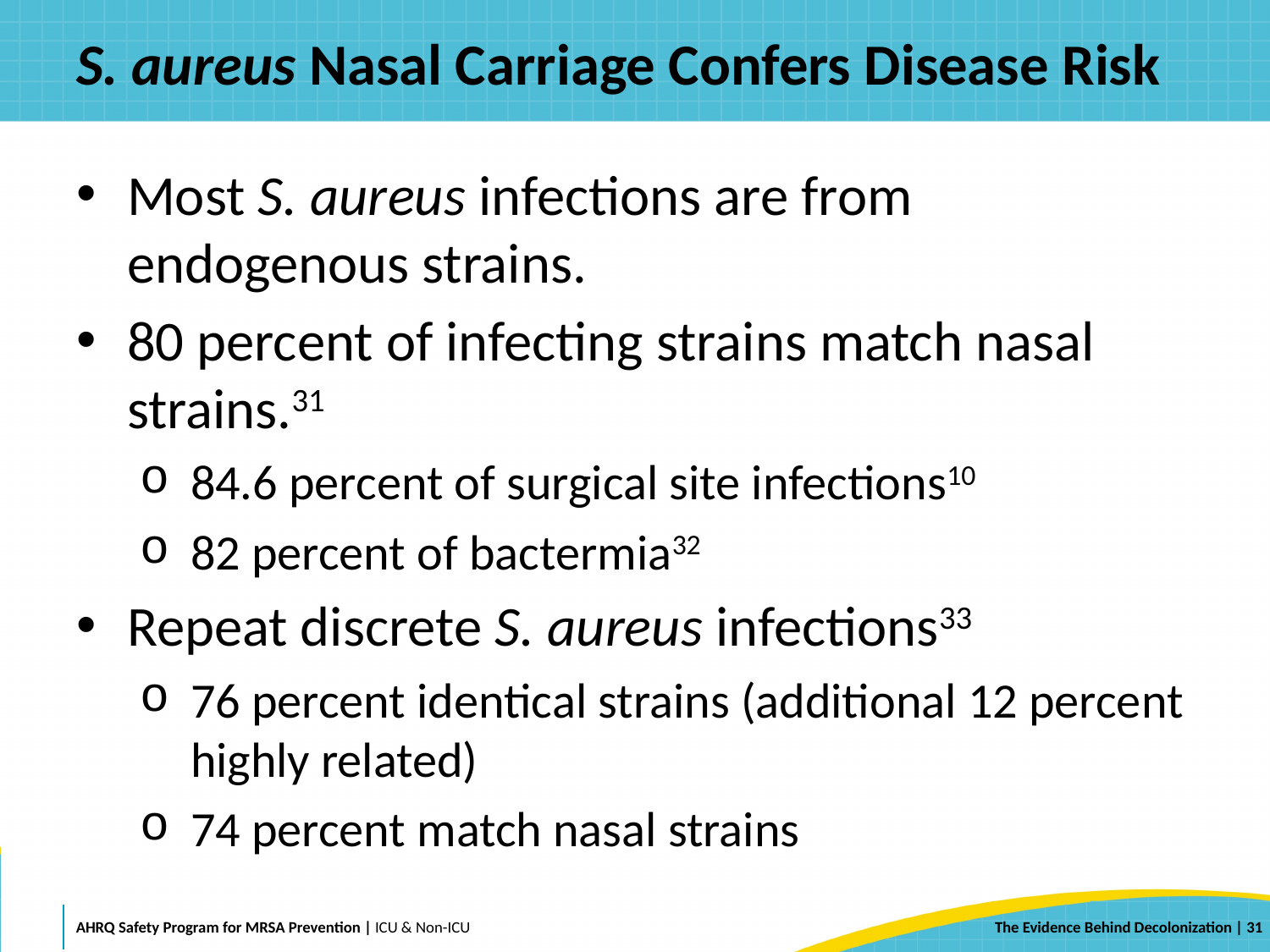

# S. aureus Nasal Carriage Confers Disease Risk
Most S. aureus infections are from endogenous strains.
80 percent of infecting strains match nasal strains.31
84.6 percent of surgical site infections10
82 percent of bactermia32
Repeat discrete S. aureus infections33
76 percent identical strains (additional 12 percent highly related)
74 percent match nasal strains
 | 31